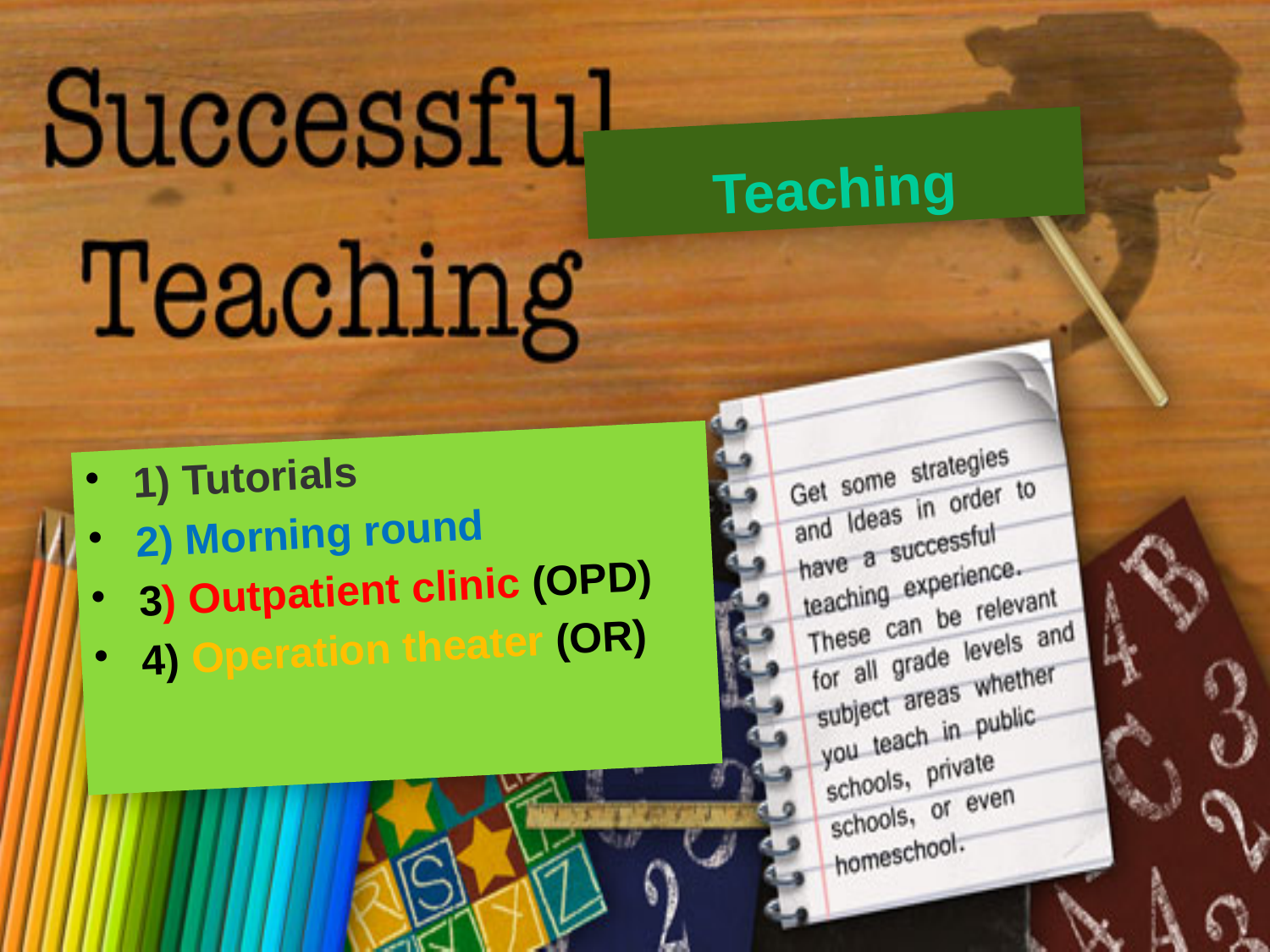

# Teaching
1) Tutorials
2) Morning round
3) Outpatient clinic (OPD)
4) Operation theater (OR)